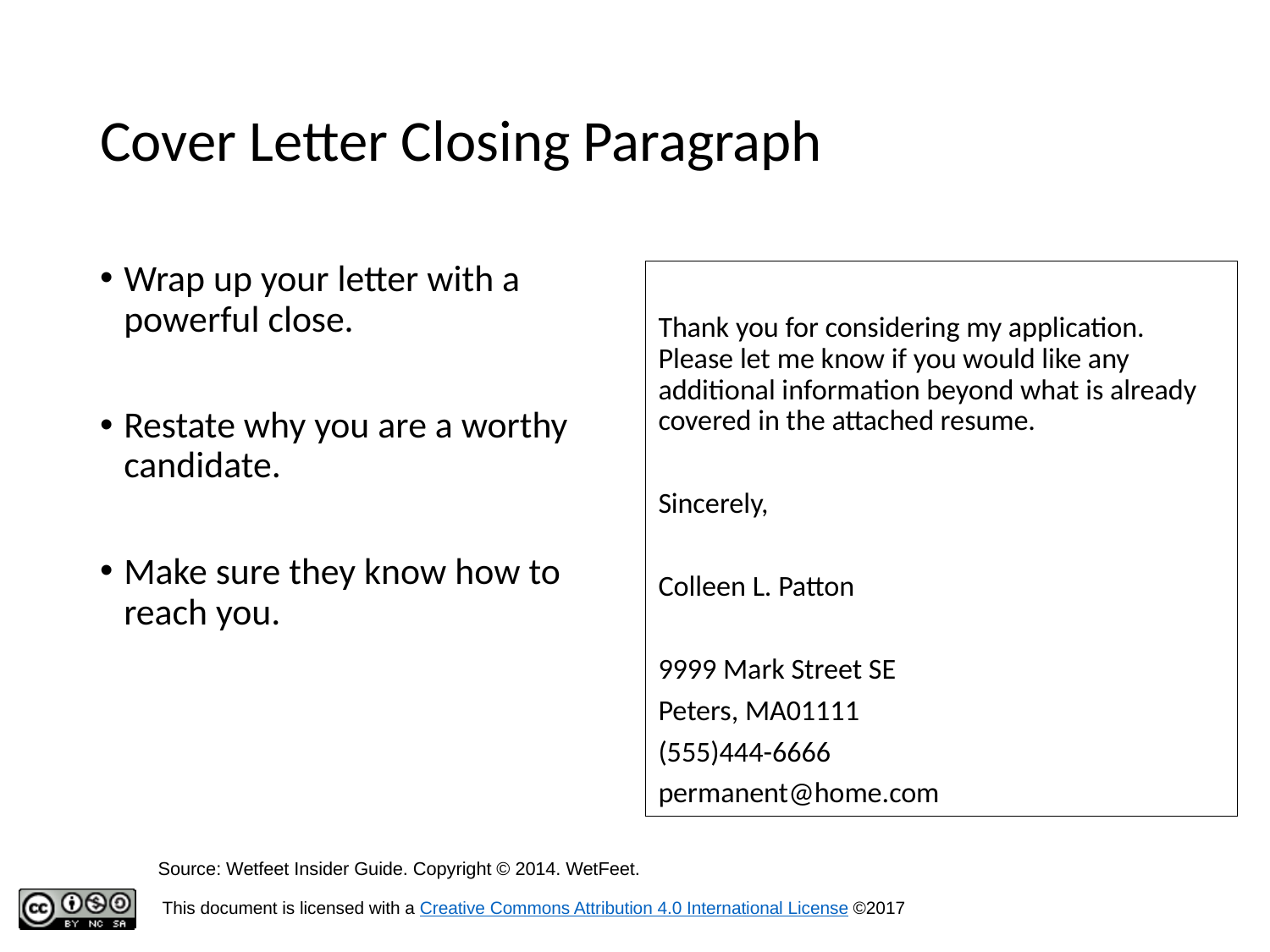

# Cover Letter Closing Paragraph
Wrap up your letter with a powerful close.

Restate why you are a worthy candidate.

Make sure they know how to reach you.

Thank you for considering my application. Please let me know if you would like any additional information beyond what is already covered in the attached resume.

Sincerely,

Colleen L. Patton

9999 Mark Street SE
Peters, MA01111
(555)444-6666
permanent@home.com
Source: Wetfeet Insider Guide. Copyright © 2014. WetFeet.